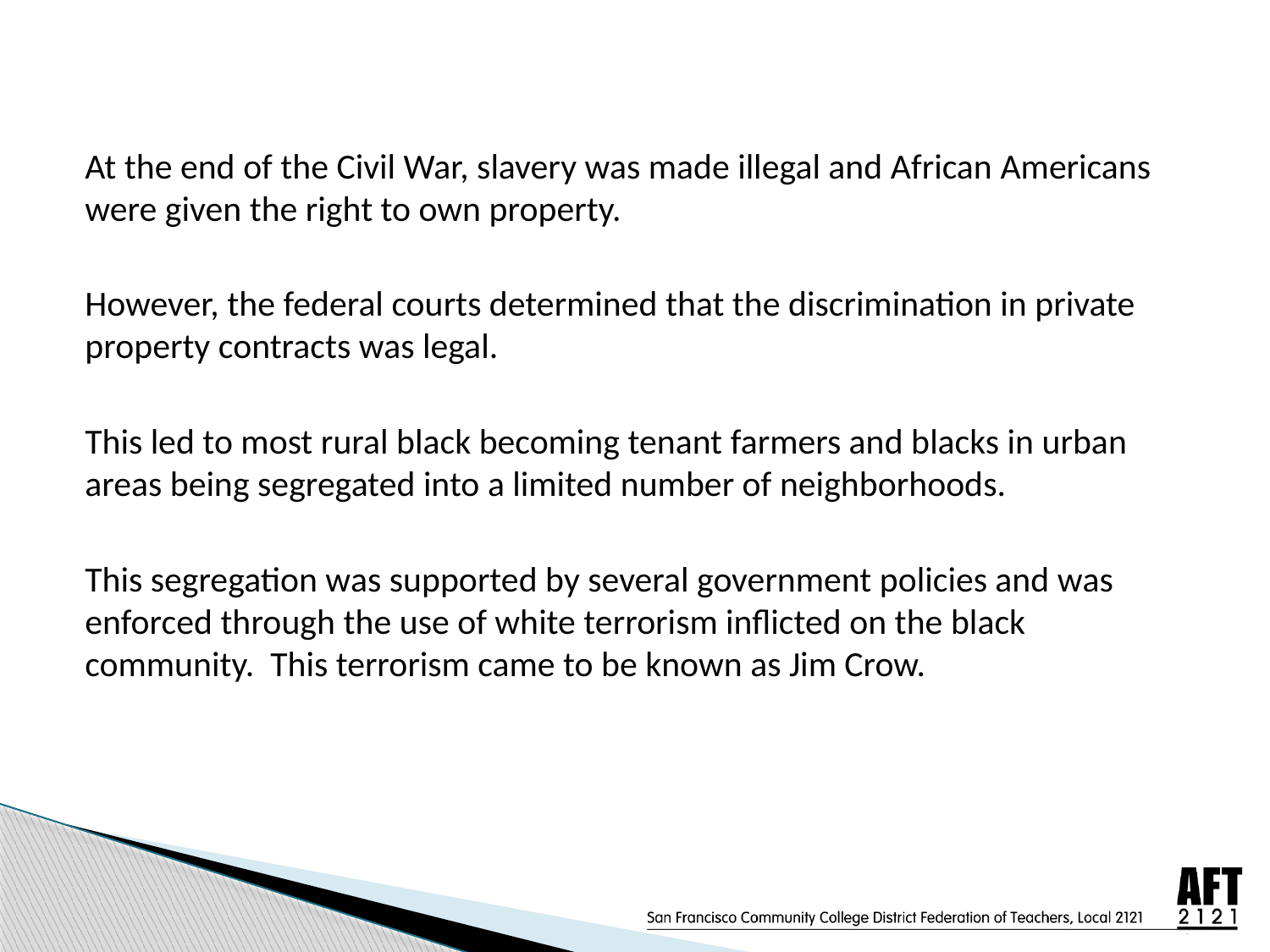

At the end of the Civil War, slavery was made illegal and African Americans were given the right to own property.

However, the federal courts determined that the discrimination in private property contracts was legal.

This led to most rural black becoming tenant farmers and blacks in urban areas being segregated into a limited number of neighborhoods.

This segregation was supported by several government policies and was enforced through the use of white terrorism inflicted on the black community.  This terrorism came to be known as Jim Crow.
#